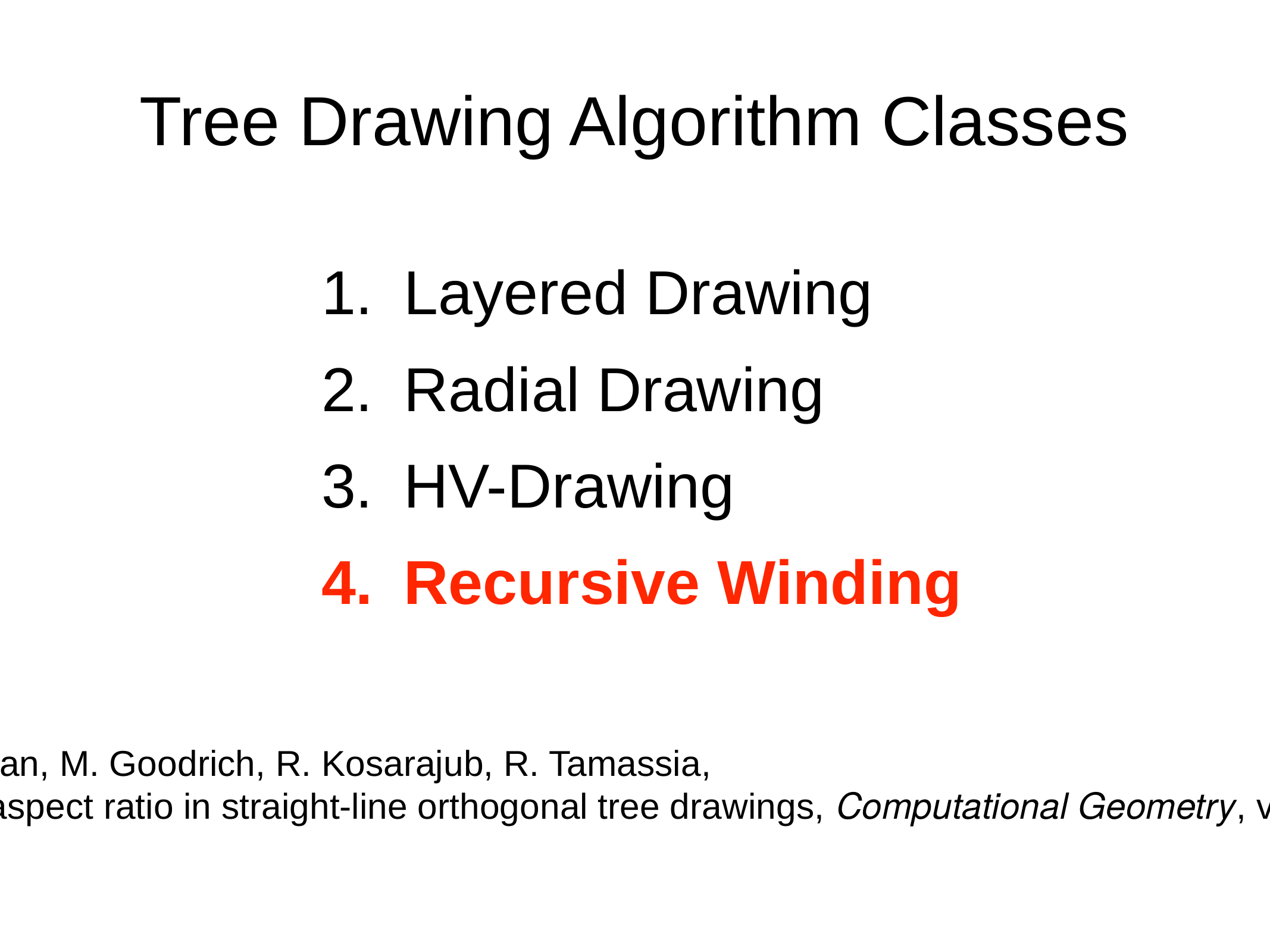

Tree Drawing Algorithm Classes
Layered Drawing
Radial Drawing
HV-Drawing
Recursive Winding
[Chan et al. '02] T. Chan, M. Goodrich, R. Kosarajub, R. Tamassia,
Optimizing area and aspect ratio in straight-line orthogonal tree drawings, Computational Geometry, vol. 23 (2002) 153–162
45